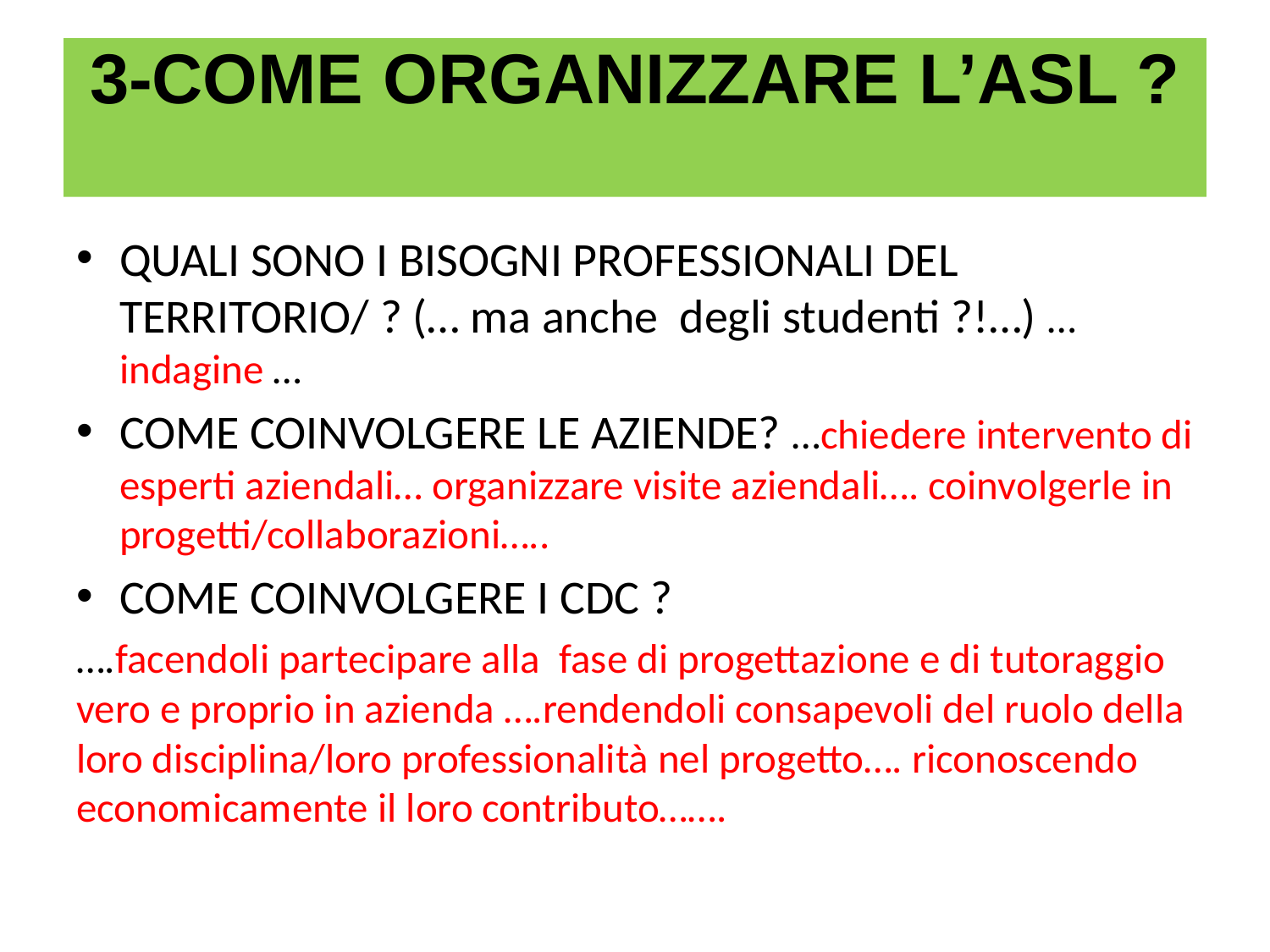

# 3-COME ORGANIZZARE L’ASL ?
QUALI SONO I BISOGNI PROFESSIONALI DEL TERRITORIO/ ? (… ma anche  degli studenti ?!…) …indagine …
COME COINVOLGERE LE AZIENDE? …chiedere intervento di esperti aziendali… organizzare visite aziendali…. coinvolgerle in progetti/collaborazioni…..
COME COINVOLGERE I CDC ?
….facendoli partecipare alla  fase di progettazione e di tutoraggio vero e proprio in azienda ….rendendoli consapevoli del ruolo della loro disciplina/loro professionalità nel progetto…. riconoscendo economicamente il loro contributo…….